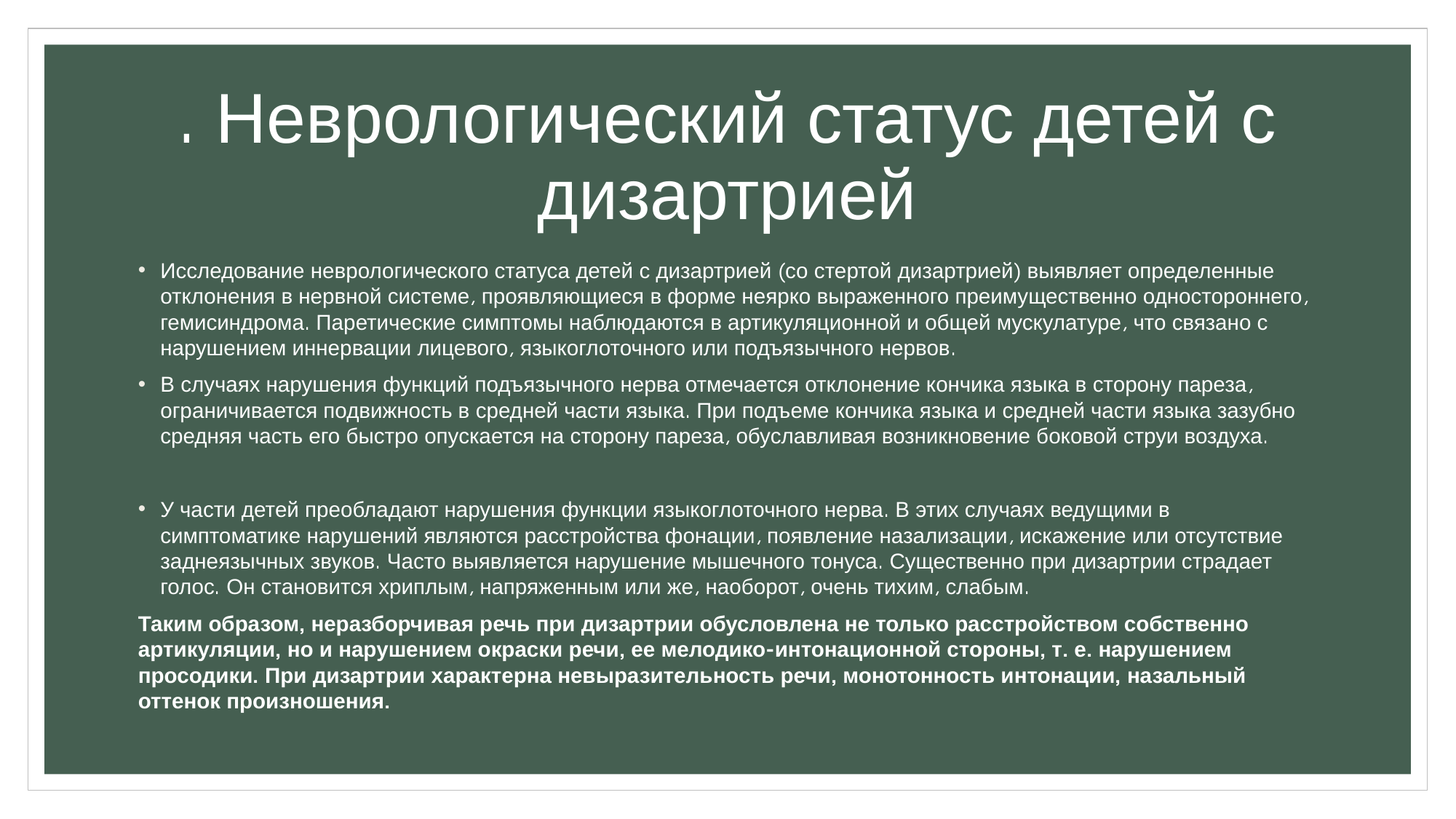

# . Неврологический статус детей с дизартрией
Исследование неврологического статуса детей с дизартрией (со стертой дизартрией) выявляет определенные отклонения в нервной системе, проявляющиеся в форме неярко выраженного преимущественно одностороннего, гемисиндрома. Паретические симптомы наблюдаются в артикуляционной и общей мускулатуре, что связано с нарушением иннервации лицевого, языкоглоточного или подъязычного нервов.
В случаях нарушения функций подъязычного нерва отмечается отклонение кончика языка в сторону пареза, ограничивается подвижность в средней части языка. При подъеме кончика языка и средней части языка зазубно средняя часть его быстро опускается на сторону пареза, обуславливая возникновение боковой струи воздуха.

У части детей преобладают нарушения функции языкоглоточного нерва. В этих случаях ведущими в симптоматике нарушений являются расстройства фонации, появление назализации, искажение или отсутствие заднеязычных звуков. Часто выявляется нарушение мышечного тонуса. Существенно при дизартрии страдает голос. Он становится хриплым, напряженным или же, наоборот, очень тихим, слабым.
Таким образом, неразборчивая речь при дизартрии обусловлена не только расстройством собственно артикуляции, но и нарушением окраски речи, ее мелодико-интонационной стороны, т. е. нарушением просодики. При дизартрии характерна невыразительность речи, монотонность интонации, назальный оттенок произношения.